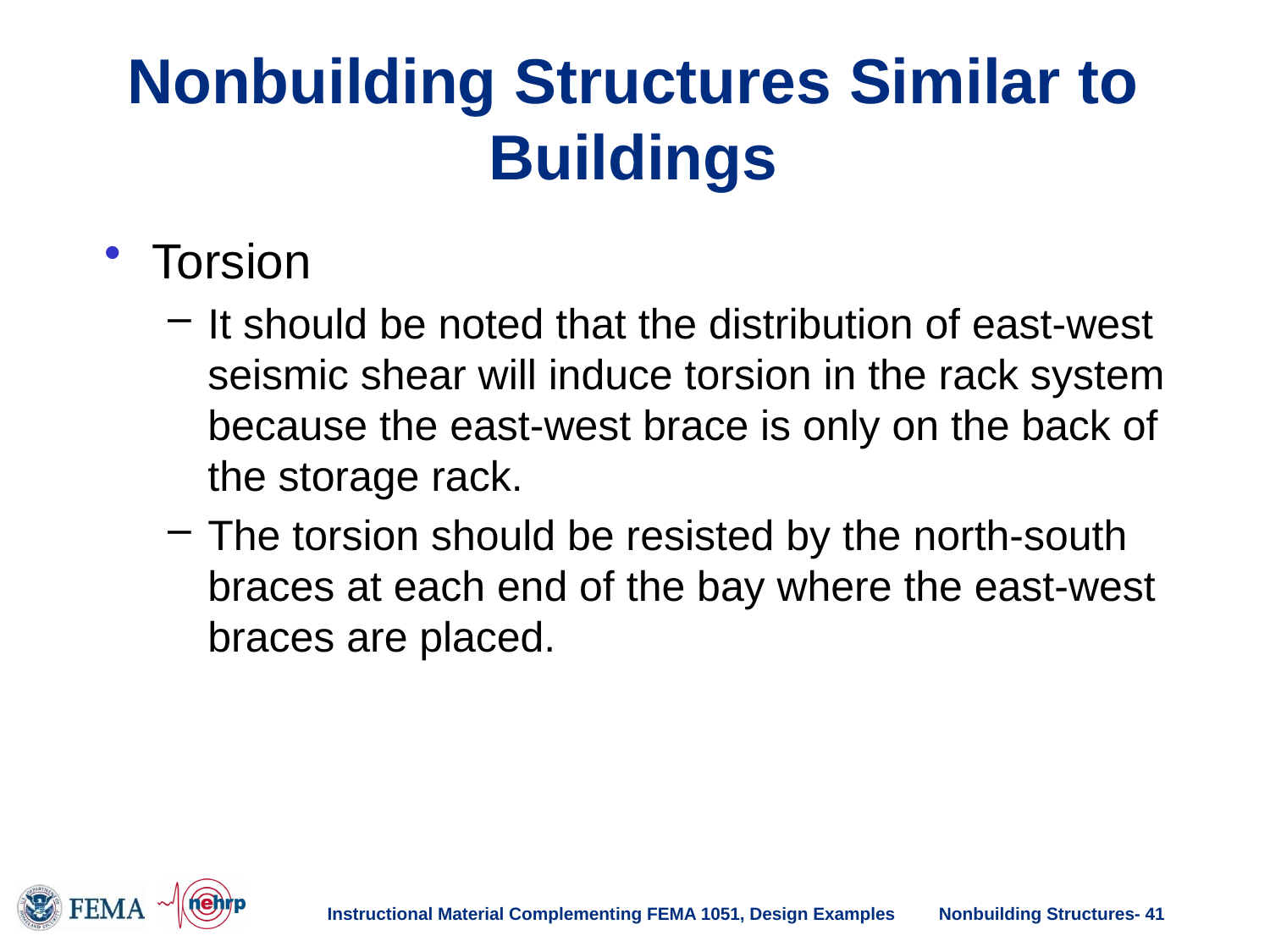

# Nonbuilding Structures Similar to Buildings
Torsion
It should be noted that the distribution of east-west seismic shear will induce torsion in the rack system because the east-west brace is only on the back of the storage rack.
The torsion should be resisted by the north-south braces at each end of the bay where the east-west braces are placed.
Instructional Material Complementing FEMA 1051, Design Examples
Nonbuilding Structures- 41